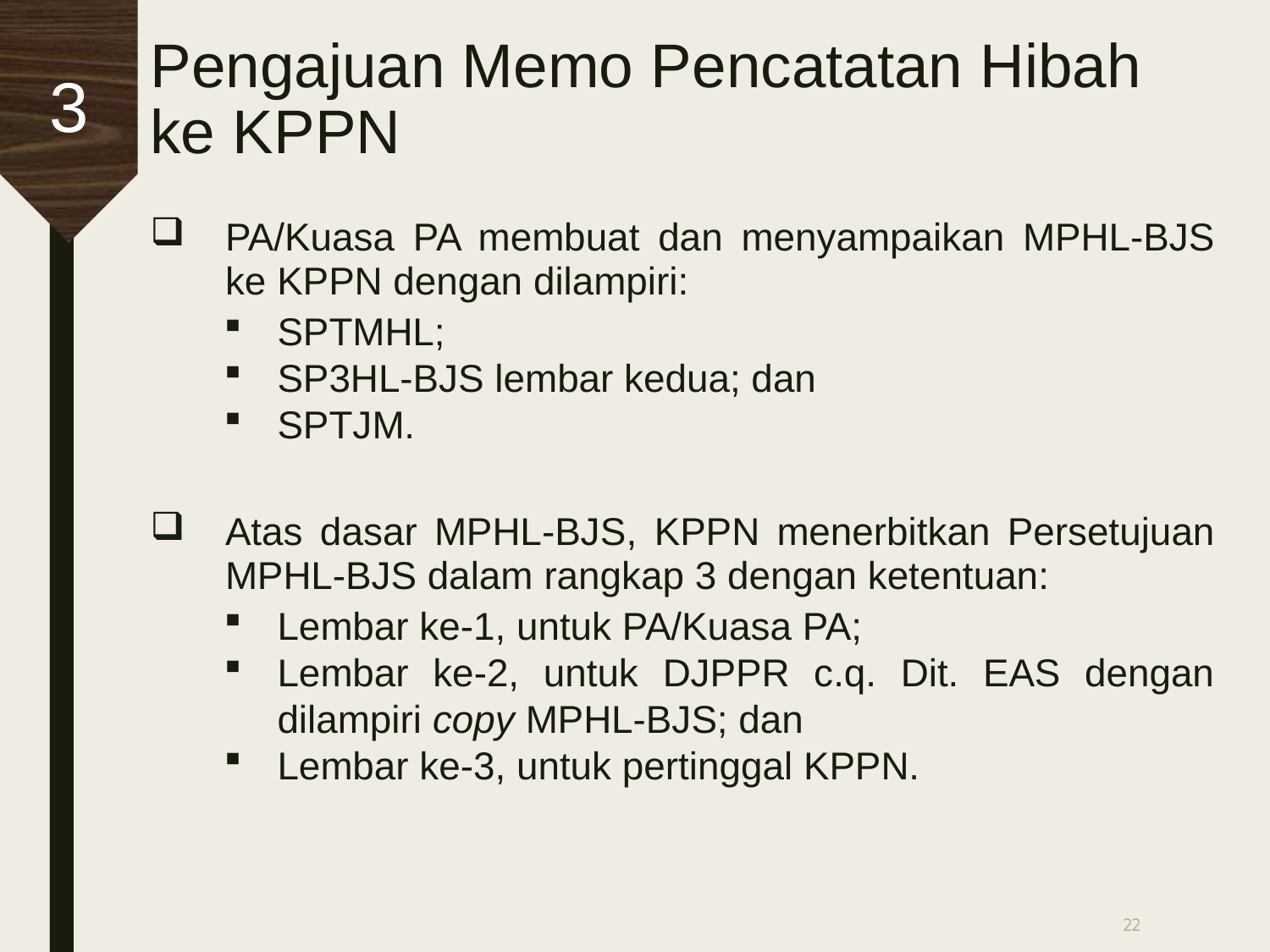

Pengajuan Memo Pencatatan Hibah
ke KPPN
3
PA/Kuasa PA membuat dan menyampaikan MPHL-BJS ke KPPN dengan dilampiri:
SPTMHL;
SP3HL-BJS lembar kedua; dan
SPTJM.

Atas dasar MPHL-BJS, KPPN menerbitkan Persetujuan MPHL-BJS dalam rangkap 3 dengan ketentuan:
Lembar ke-1, untuk PA/Kuasa PA;
Lembar ke-2, untuk DJPPR c.q. Dit. EAS dengan dilampiri copy MPHL-BJS; dan
Lembar ke-3, untuk pertinggal KPPN.
22